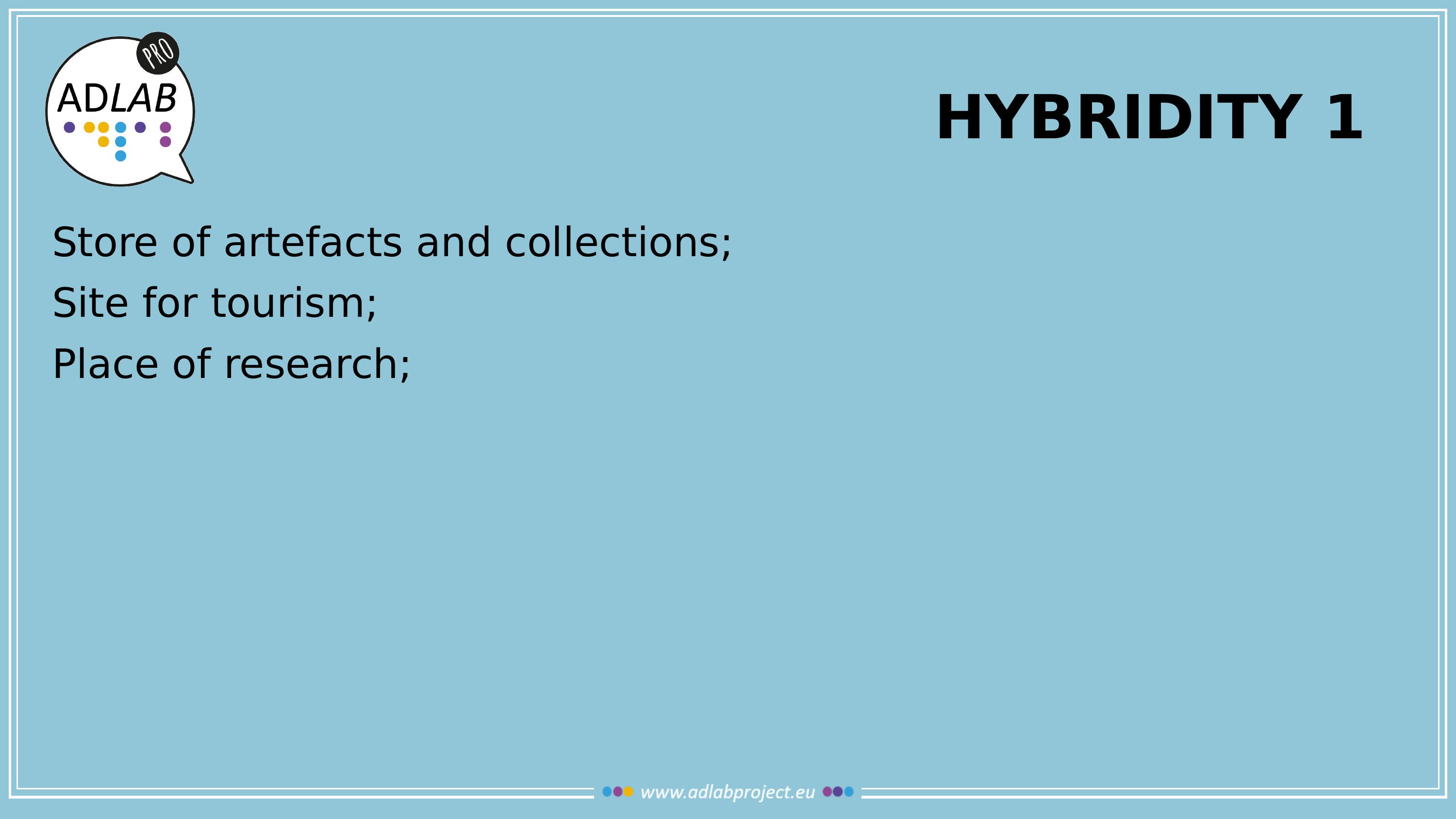

# Hybridity 1
Store of artefacts and collections;
Site for tourism;
Place of research;